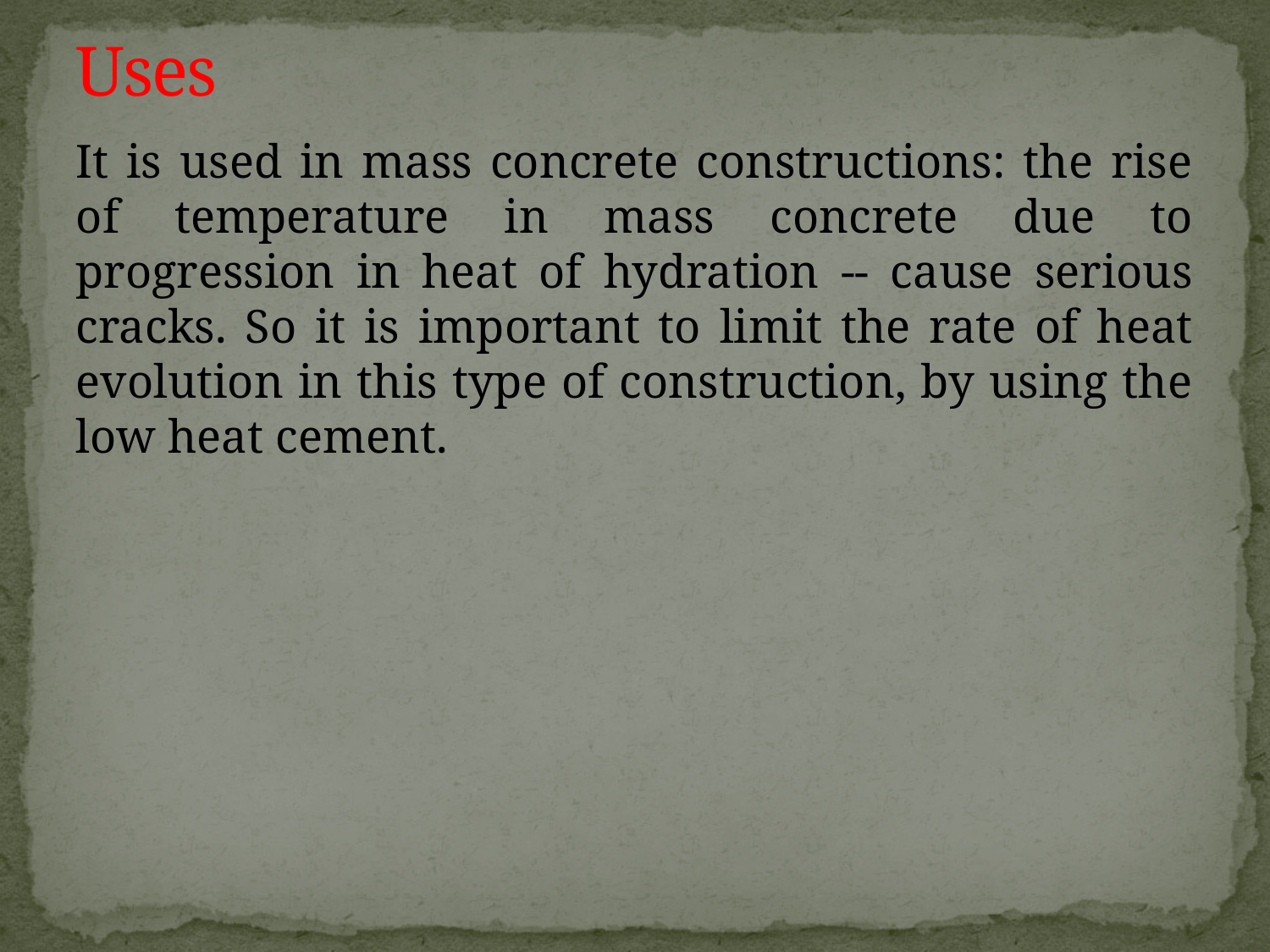

# Uses
It is used in mass concrete constructions: the rise of temperature in mass concrete due to progression in heat of hydration -- cause serious cracks. So it is important to limit the rate of heat evolution in this type of construction, by using the low heat cement.